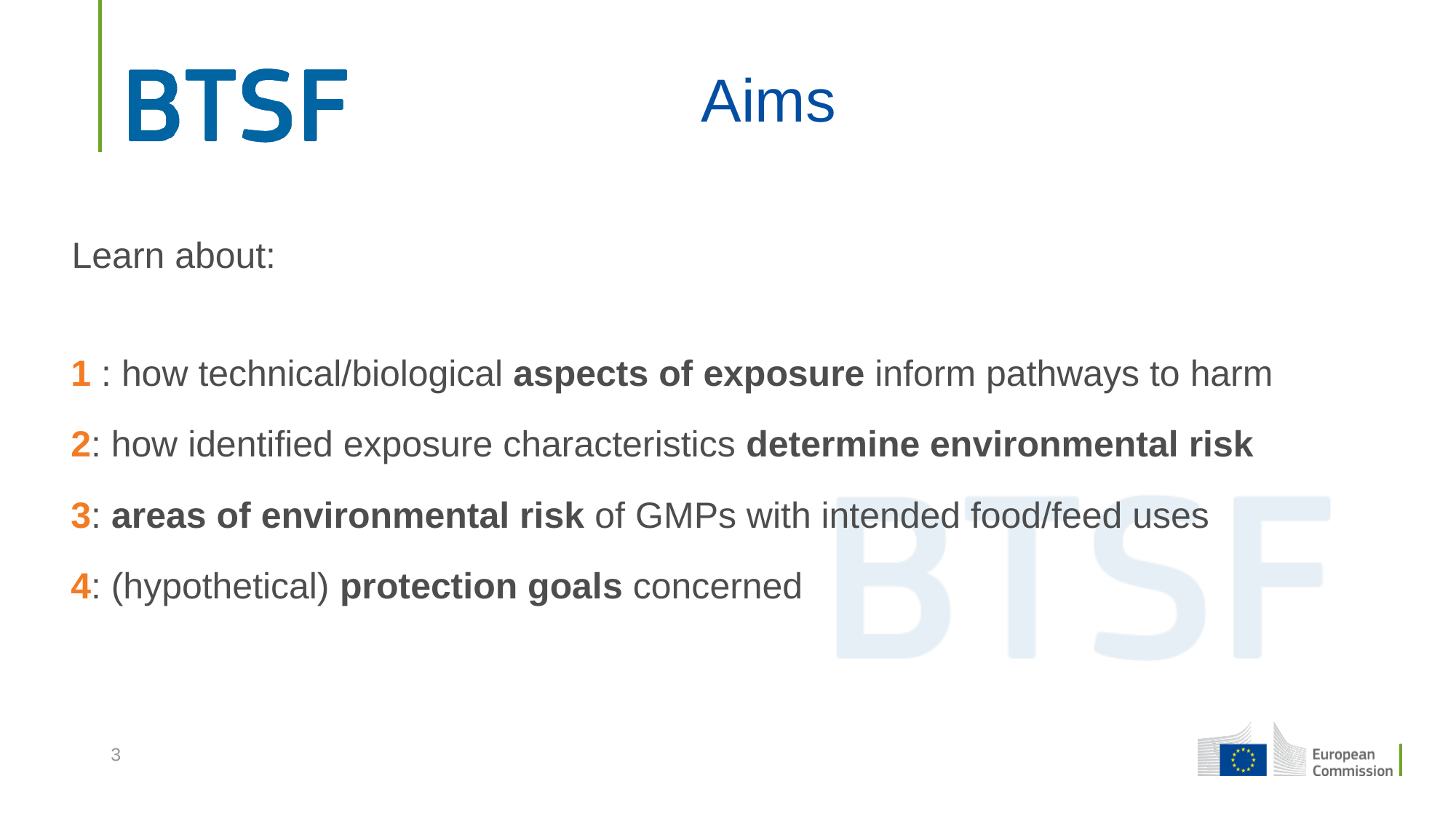

# Aims
Learn about:
1 : how technical/biological aspects of exposure inform pathways to harm
2: how identified exposure characteristics determine environmental risk
3: areas of environmental risk of GMPs with intended food/feed uses
4: (hypothetical) protection goals concerned

3